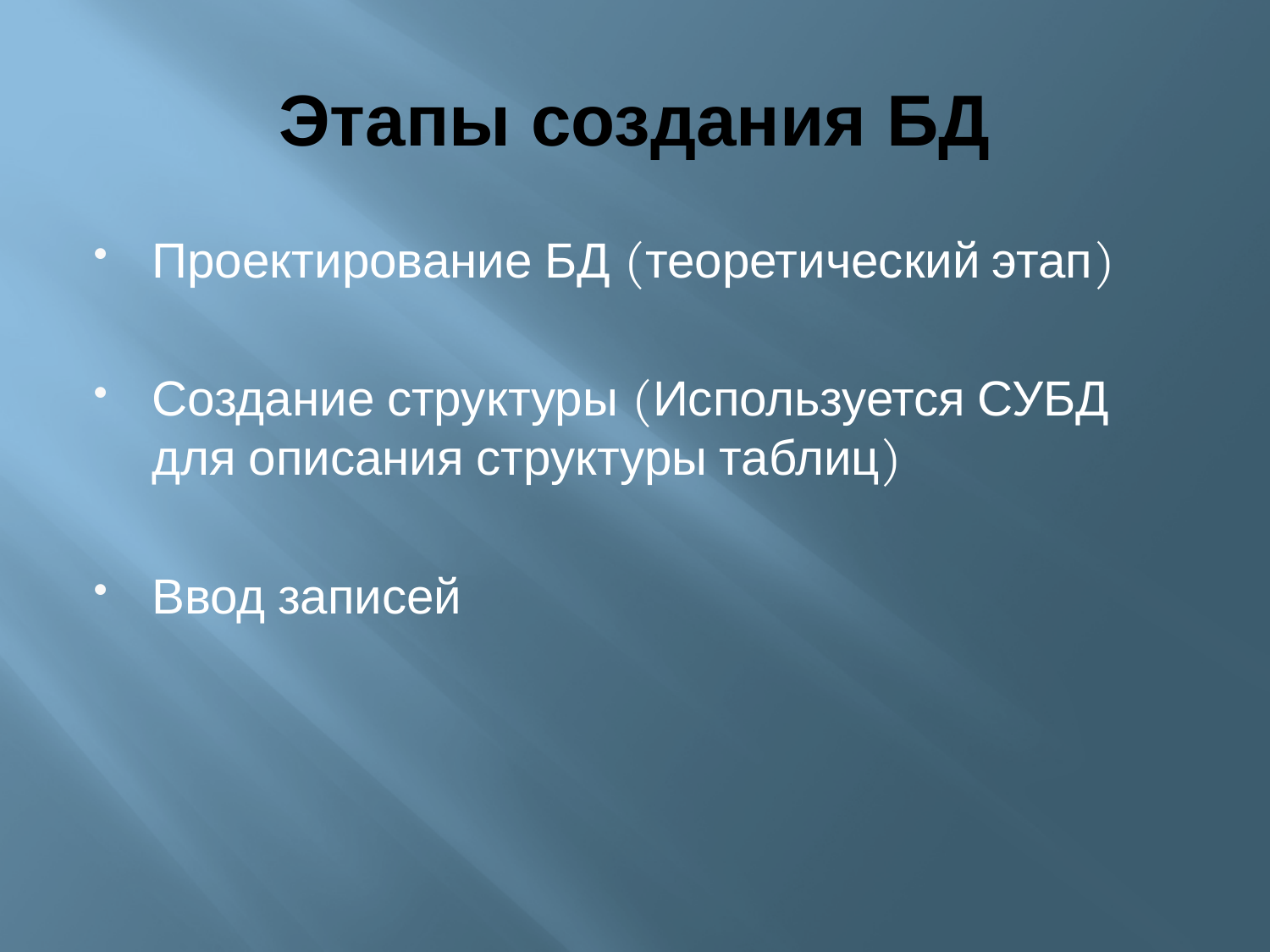

# Этапы создания БД
Проектирование БД (теоретический этап)

Создание структуры (Используется СУБД для описания структуры таблиц)

Ввод записей